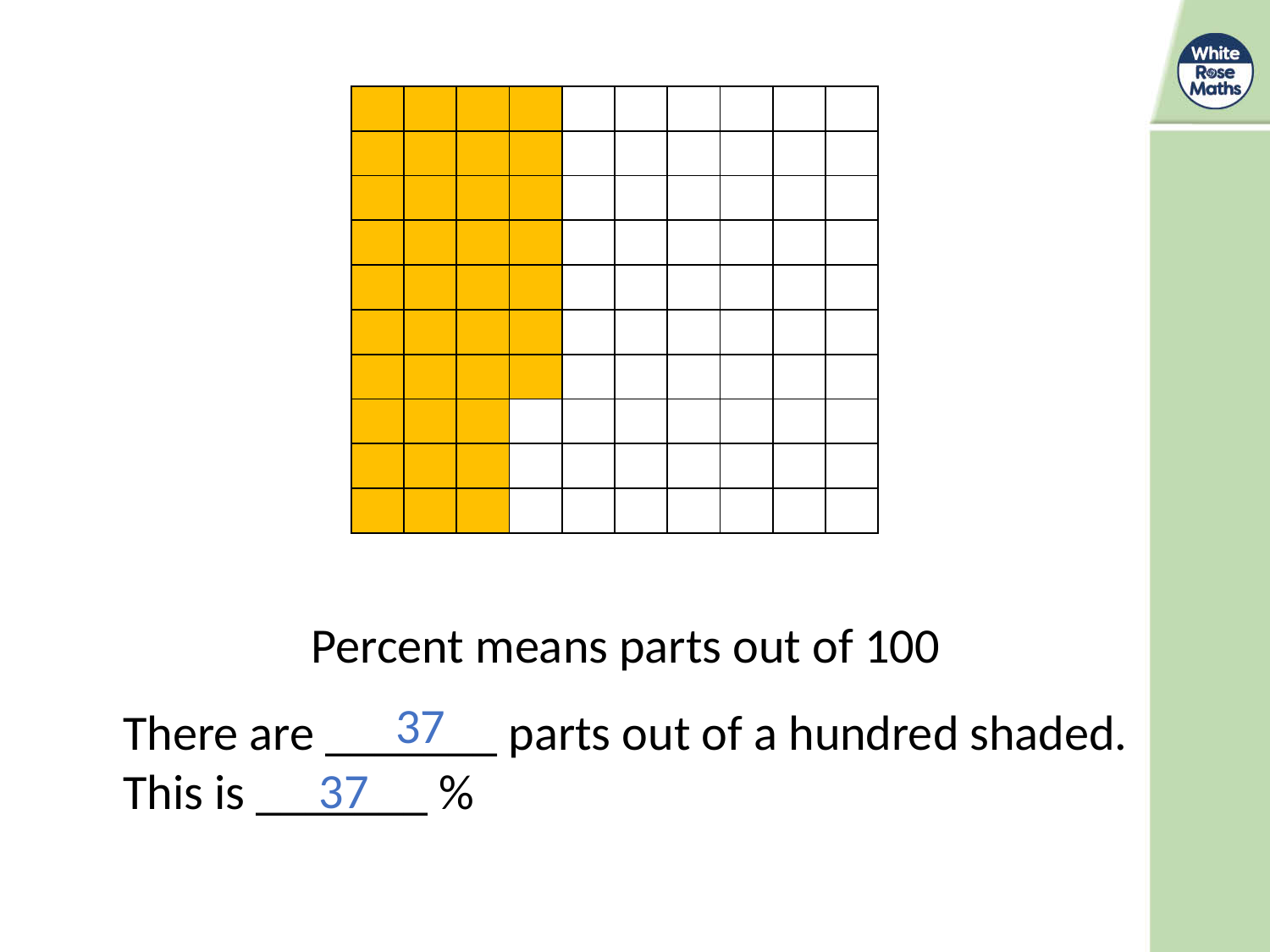

|  |  |  |  |  |  |  |  |  |  |
| --- | --- | --- | --- | --- | --- | --- | --- | --- | --- |
|  |  |  |  |  |  |  |  |  |  |
|  |  |  |  |  |  |  |  |  |  |
|  |  |  |  |  |  |  |  |  |  |
|  |  |  |  |  |  |  |  |  |  |
|  |  |  |  |  |  |  |  |  |  |
|  |  |  |  |  |  |  |  |  |  |
|  |  |  |  |  |  |  |  |  |  |
|  |  |  |  |  |  |  |  |  |  |
|  |  |  |  |  |  |  |  |  |  |
Percent means parts out of 100
37
There are _______ parts out of a hundred shaded.
This is _______ %
37